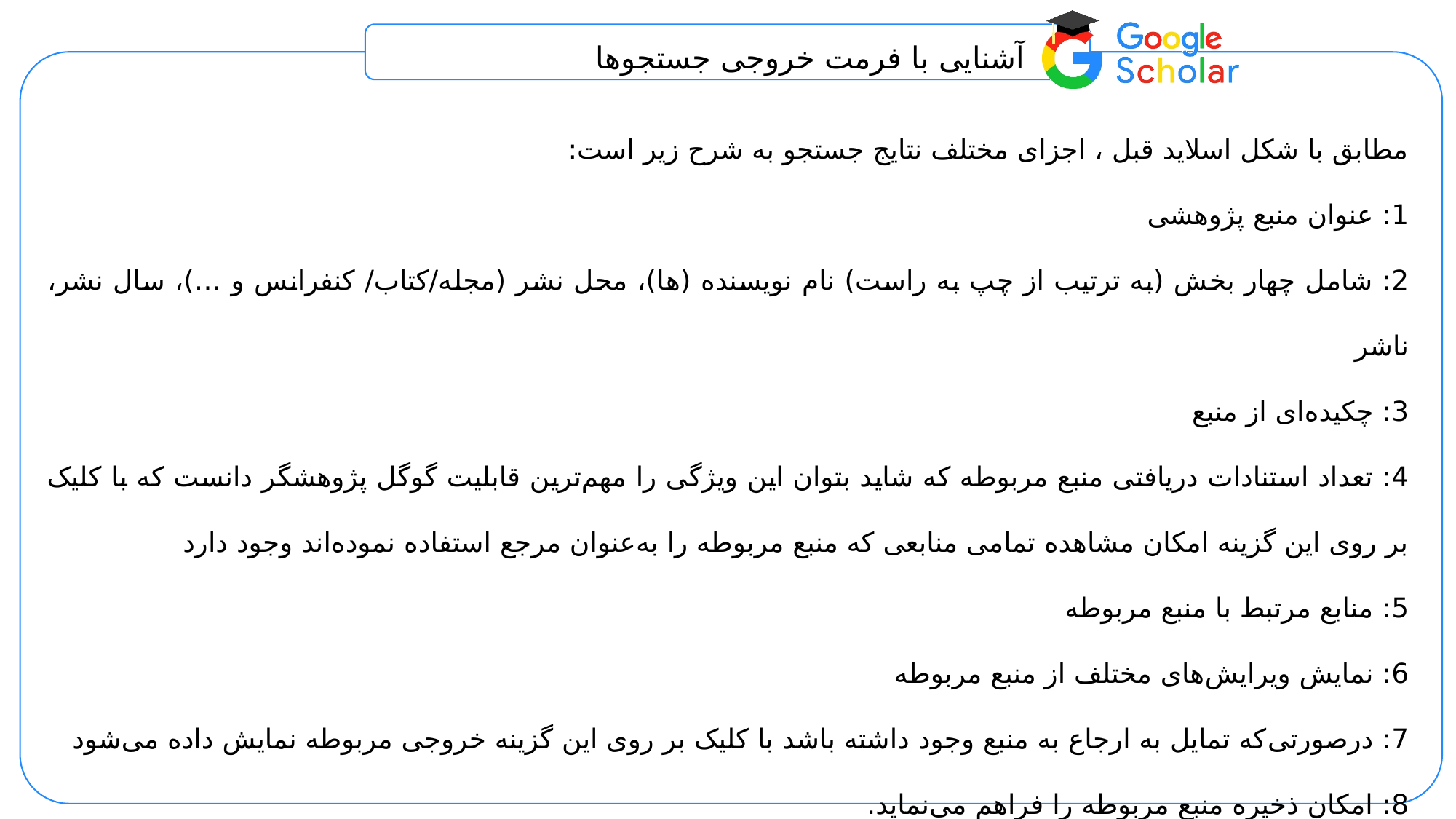

آشنایی با فرمت خروجی جستجوها
مطابق با شكل اسلاید قبل ، اجزای مختلف نتایج جستجو به شرح زیر است:
1: عنوان منبع پژوهشی
2: شامل چهار بخش (به ترتیب از چپ به راست) نام نویسنده (ها)، محل نشر (مجله/کتاب/ کنفرانس و …)، سال نشر، ناشر
3: چکیده‌ای از منبع
4: تعداد استنادات دریافتی منبع مربوطه که شاید بتوان این ویژگی را مهم‌ترین قابلیت گوگل پژوهشگر دانست که با کلیک بر روی این گزینه امکان مشاهده تمامی منابعی که منبع مربوطه را به‌عنوان مرجع استفاده نموده‌اند وجود دارد
5: منابع مرتبط با منبع مربوطه
6: نمایش ویرایش‌های مختلف از منبع مربوطه
7: درصورتی‌که تمایل به ارجاع به منبع وجود داشته باشد با کلیک بر روی این گزینه خروجی مربوطه نمایش داده می‌شود
8: امکان ذخیره منبع مربوطه را فراهم می‌نماید.